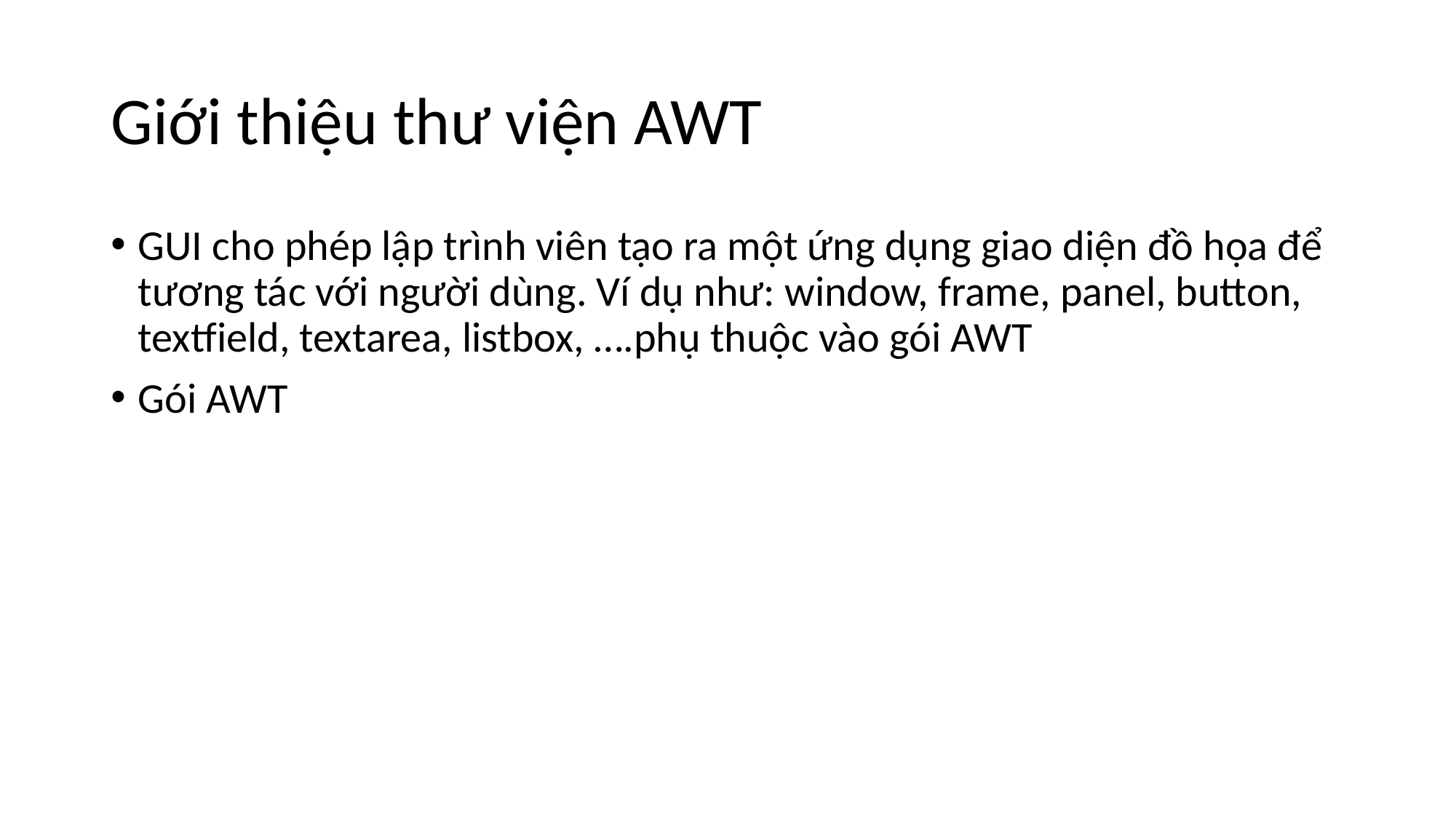

# Giới thiệu thư viện AWT
GUI cho phép lập trình viên tạo ra một ứng dụng giao diện đồ họa để tương tác với người dùng. Ví dụ như: window, frame, panel, button, textfield, textarea, listbox, ….phụ thuộc vào gói AWT
Gói AWT